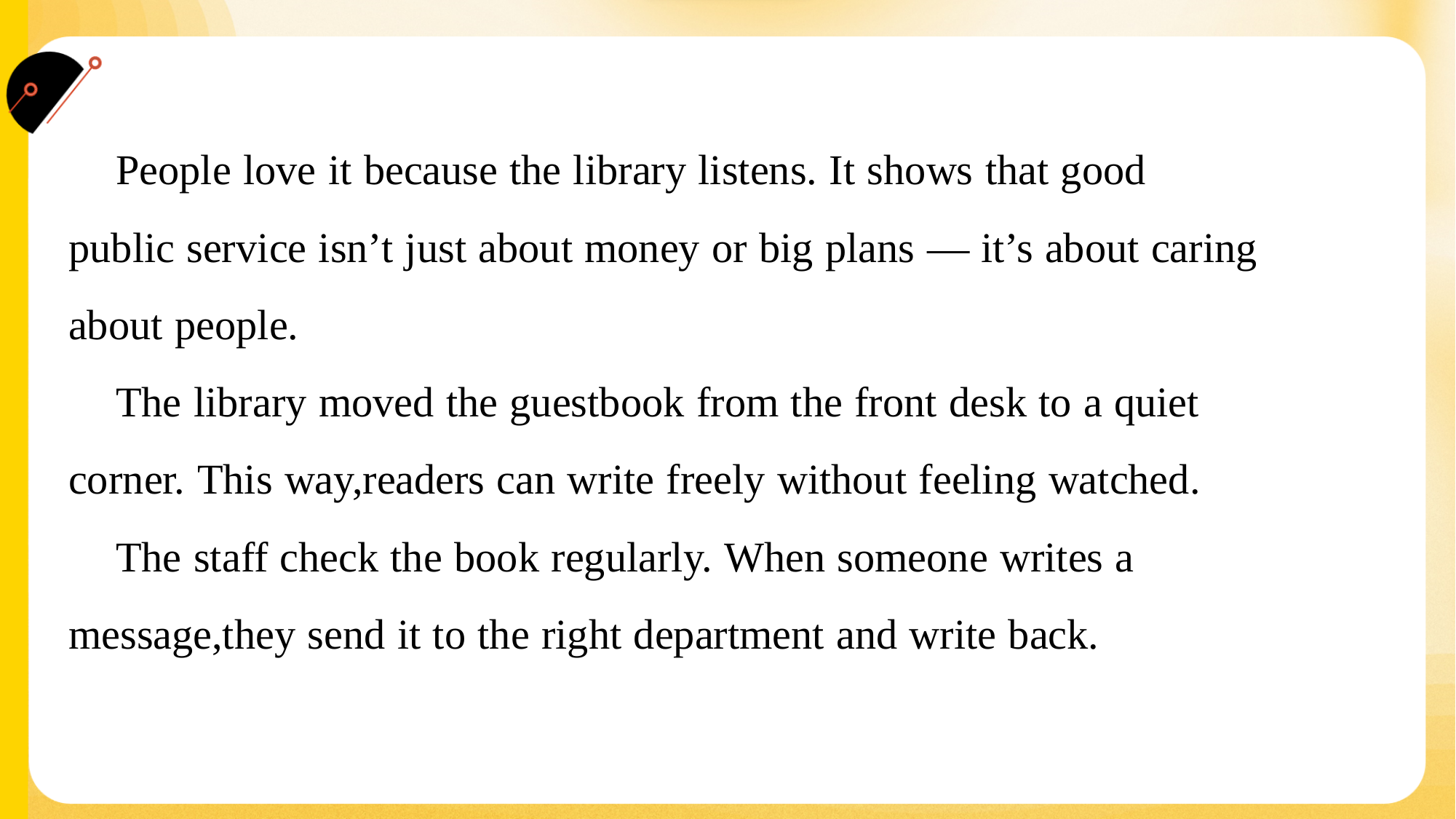

People love it because the library listens. It shows that good
public service isn’t just about money or big plans — it’s about caring
about people.
    The library moved the guestbook from the front desk to a quiet
corner. This way,readers can write freely without feeling watched.
    The staff check the book regularly. When someone writes a
message,they send it to the right department and write back.